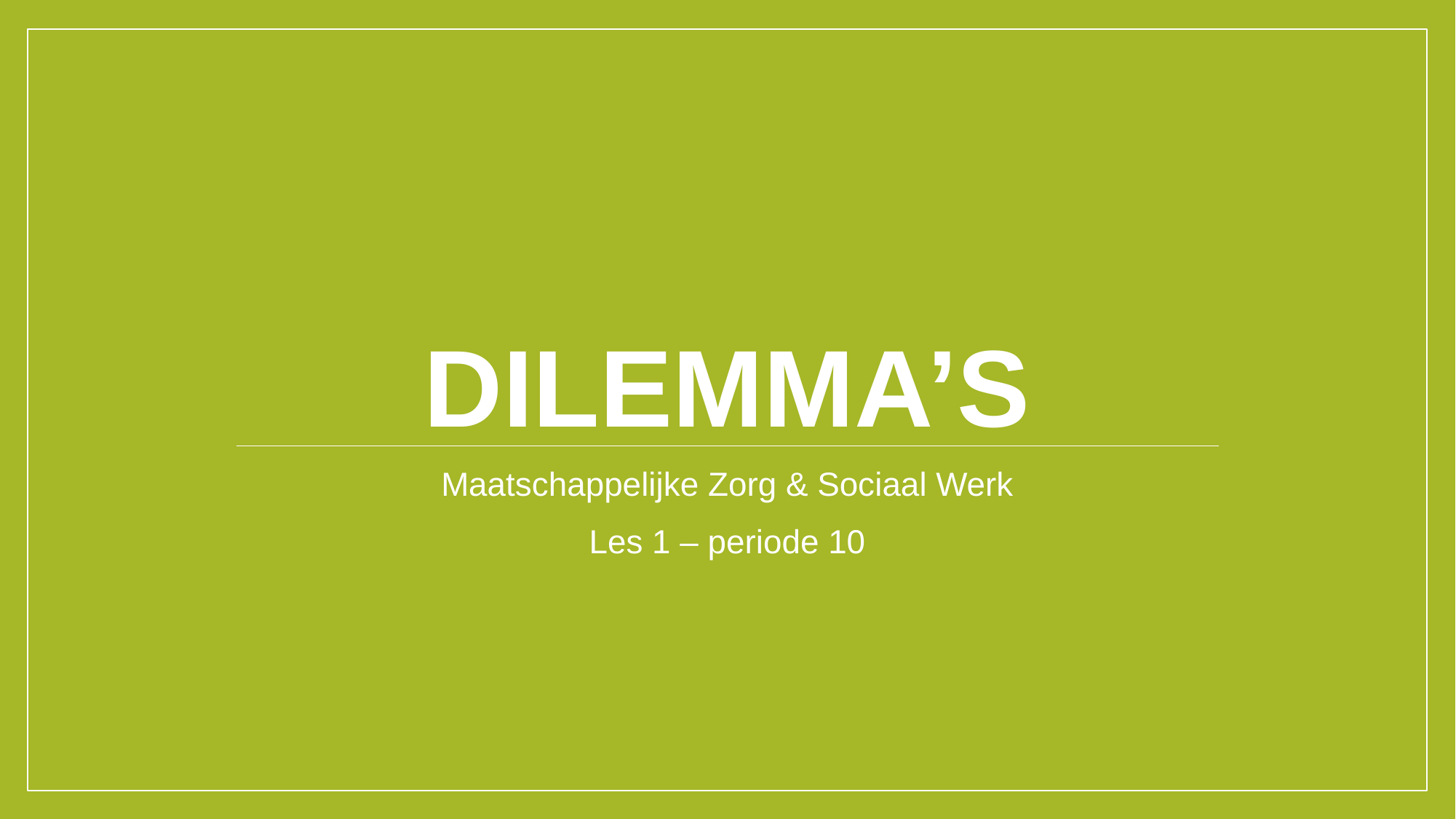

# Dilemma’s
Maatschappelijke Zorg & Sociaal Werk
Les 1 – periode 10